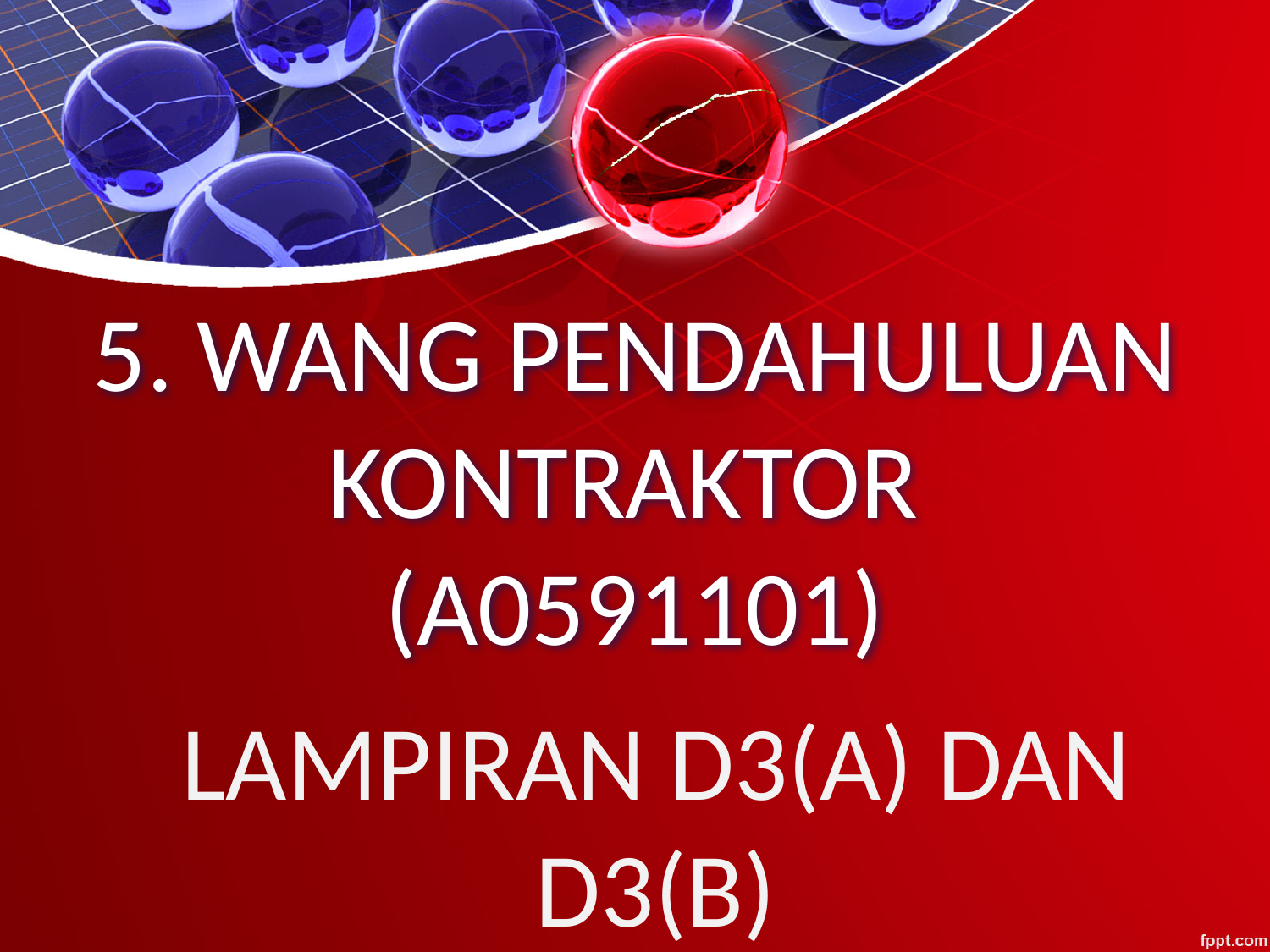

# 5. WANG PENDAHULUAN KONTRAKTOR (A0591101)
LAMPIRAN D3(A) DAN D3(B)